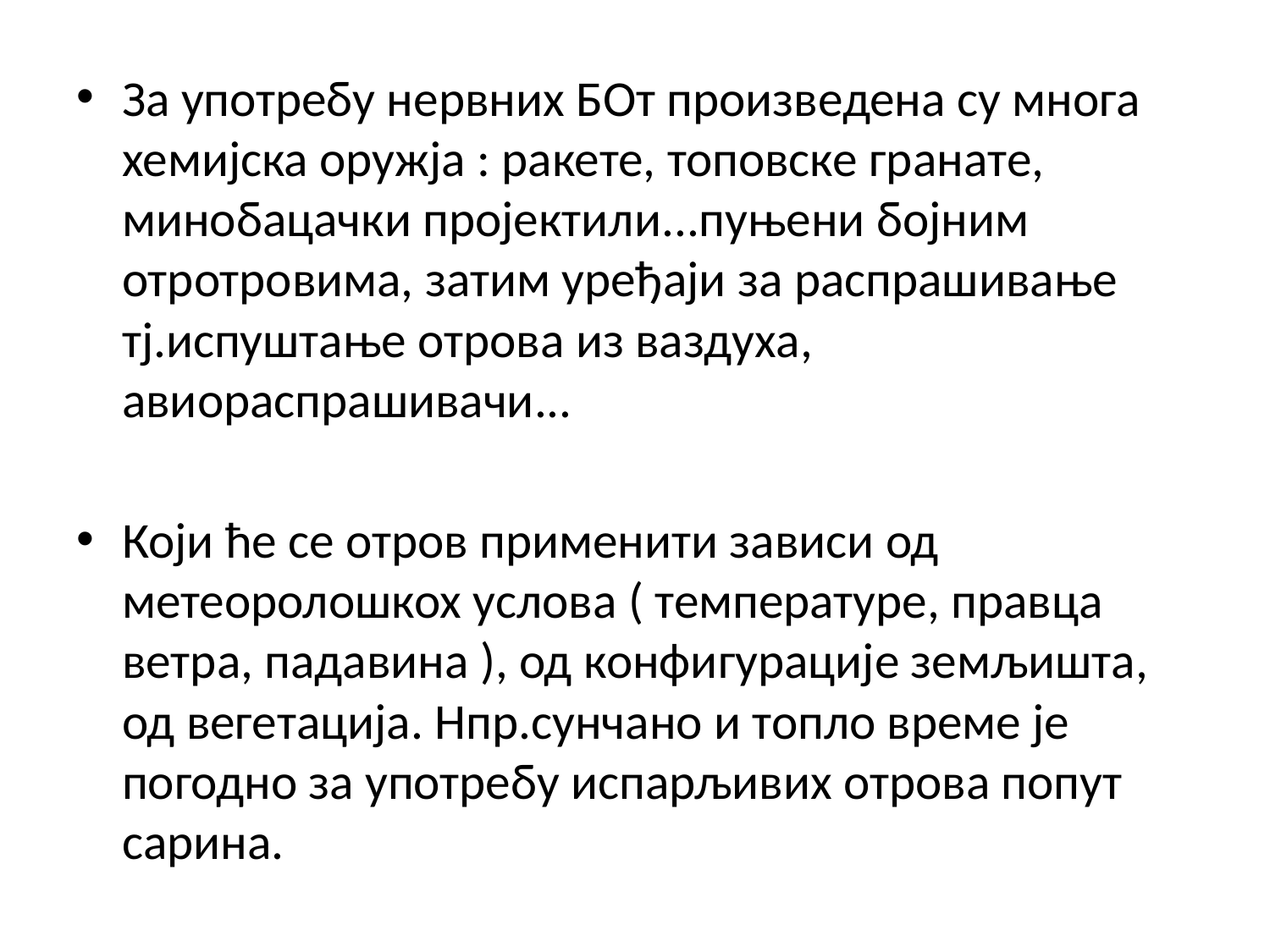

За употребу нервних БОт произведена су многа хемијска оружја : ракете, топовске гранате, минобацачки пројектили...пуњени бојним отротровима, затим уређаји за распрашивање тј.испуштање отрова из ваздуха, авиораспрашивачи...

Који ће се отров применити зависи од метеоролошкох услова ( температуре, правца ветра, падавина ), од конфигурације земљишта, од вегетација. Нпр.сунчано и топло време је погодно за употребу испарљивих отрова попут сарина.